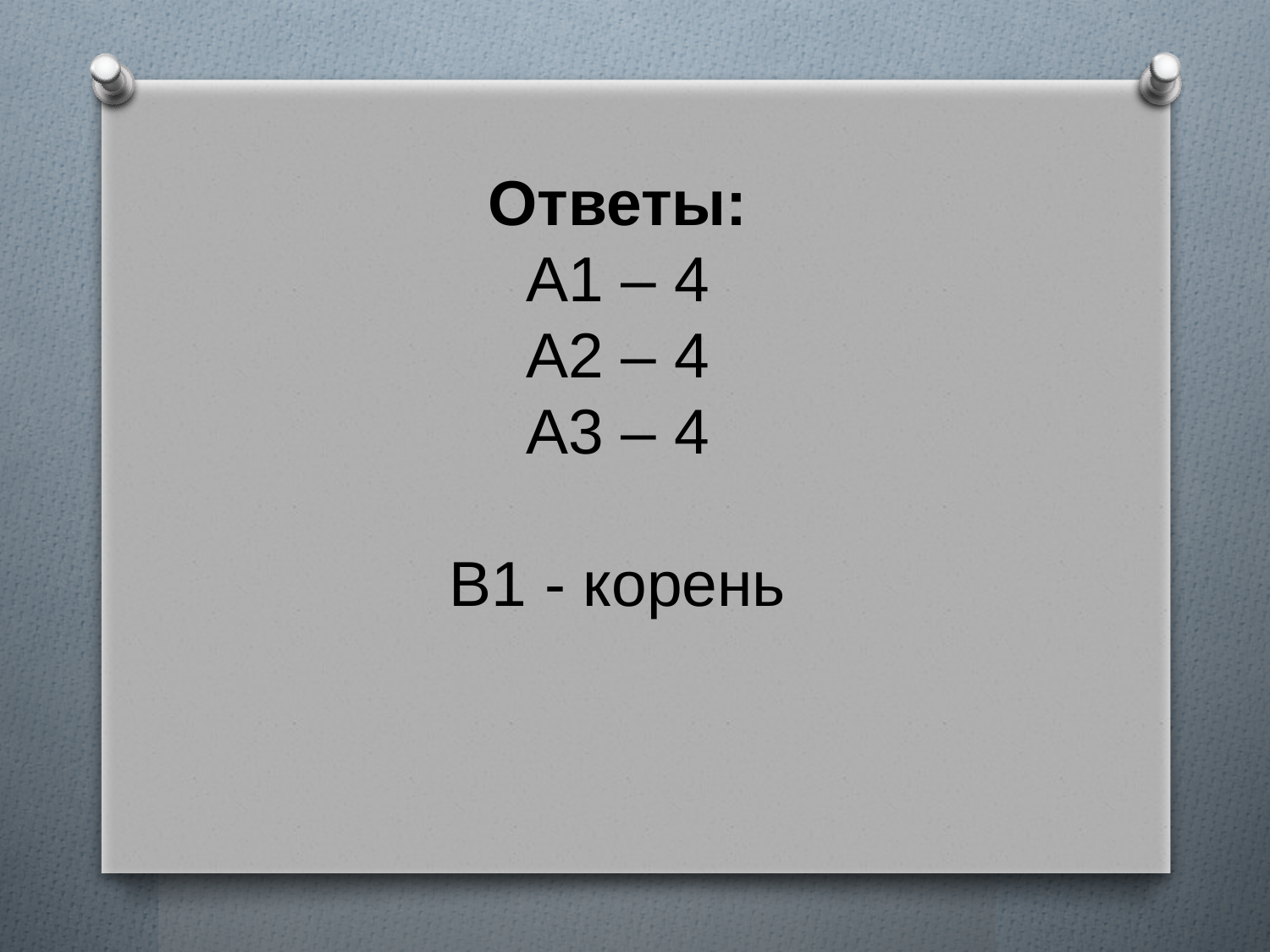

Ответы:
А1 – 4
А2 – 4
А3 – 4

В1 - корень